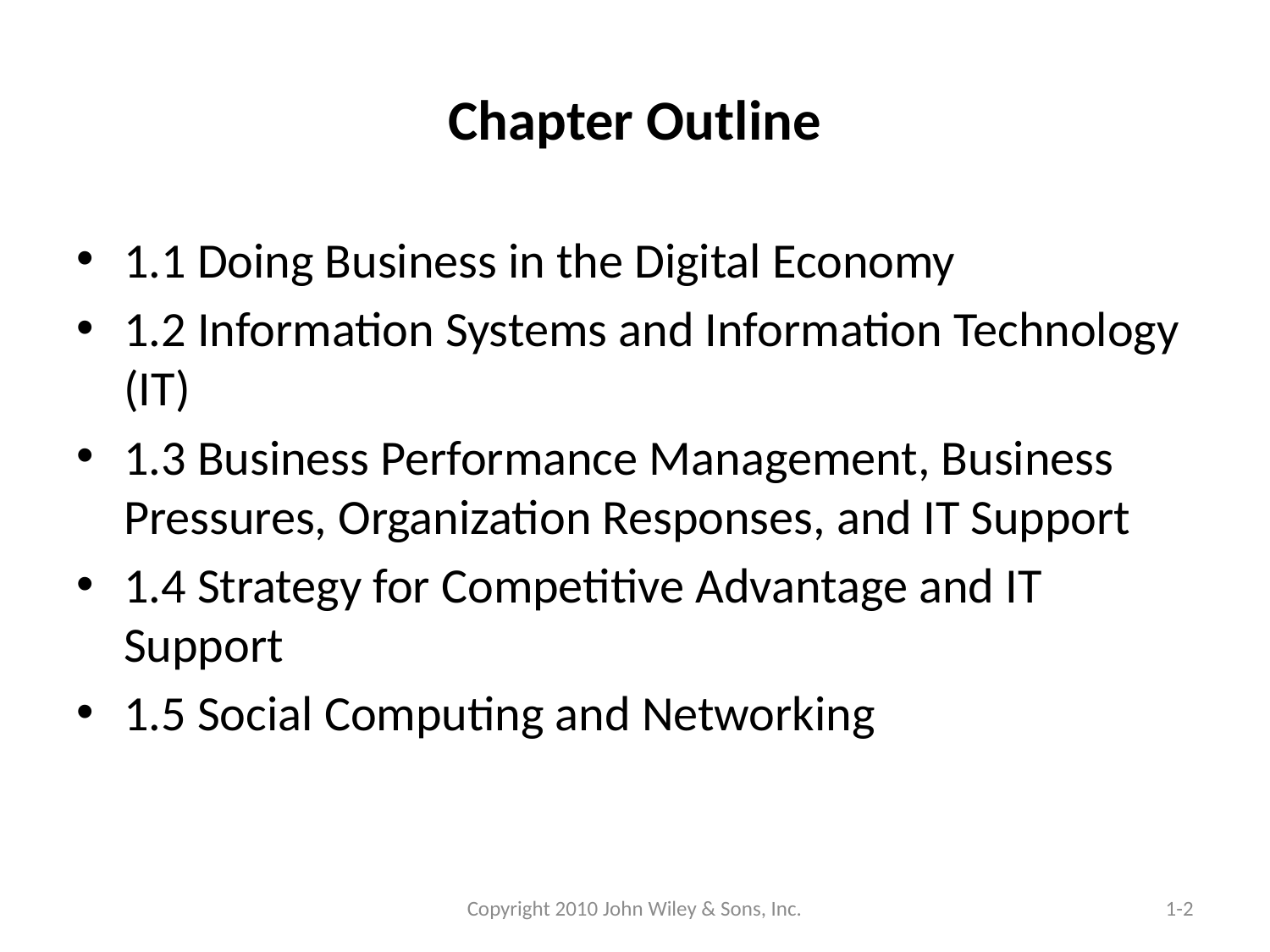

# Chapter Outline
1.1 Doing Business in the Digital Economy
1.2 Information Systems and Information Technology (IT)
1.3 Business Performance Management, Business Pressures, Organization Responses, and IT Support
1.4 Strategy for Competitive Advantage and IT Support
1.5 Social Computing and Networking
Copyright 2010 John Wiley & Sons, Inc.
1-2